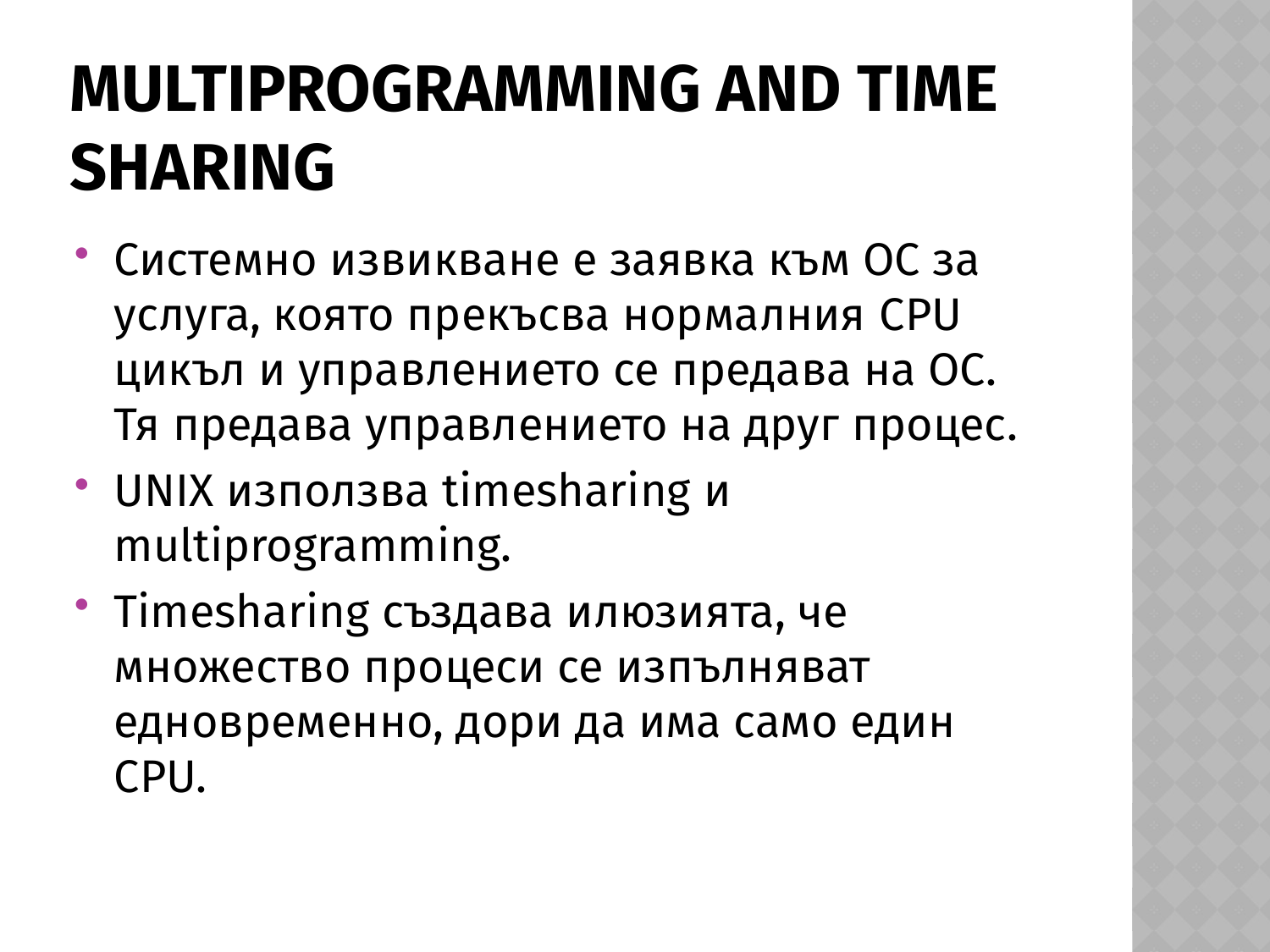

# Multiprogramming and Time Sharing
Системно извикване е заявка към ОС за услуга, която прекъсва нормалния CPU цикъл и управлението се предава на ОС. Тя предава управлението на друг процес.
UNIX използва timesharing и multiprogramming.
Timesharing създава илюзията, че множество процеси се изпълняват едновременно, дори да има само един CPU.